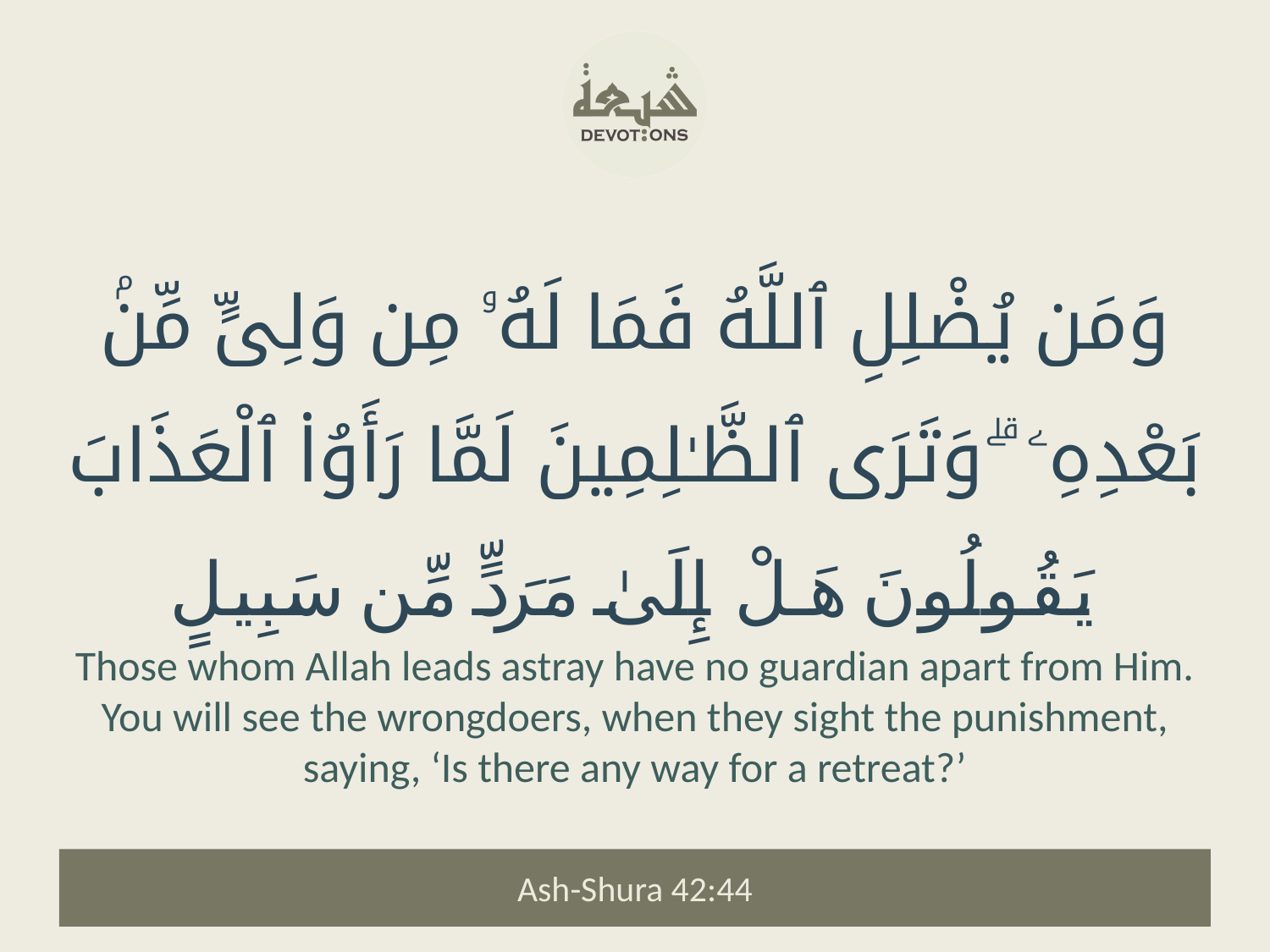

وَمَن يُضْلِلِ ٱللَّهُ فَمَا لَهُۥ مِن وَلِىٍّ مِّنۢ بَعْدِهِۦ ۗ وَتَرَى ٱلظَّـٰلِمِينَ لَمَّا رَأَوُا۟ ٱلْعَذَابَ يَقُولُونَ هَلْ إِلَىٰ مَرَدٍّ مِّن سَبِيلٍ
Those whom Allah leads astray have no guardian apart from Him. You will see the wrongdoers, when they sight the punishment, saying, ‘Is there any way for a retreat?’
Ash-Shura 42:44